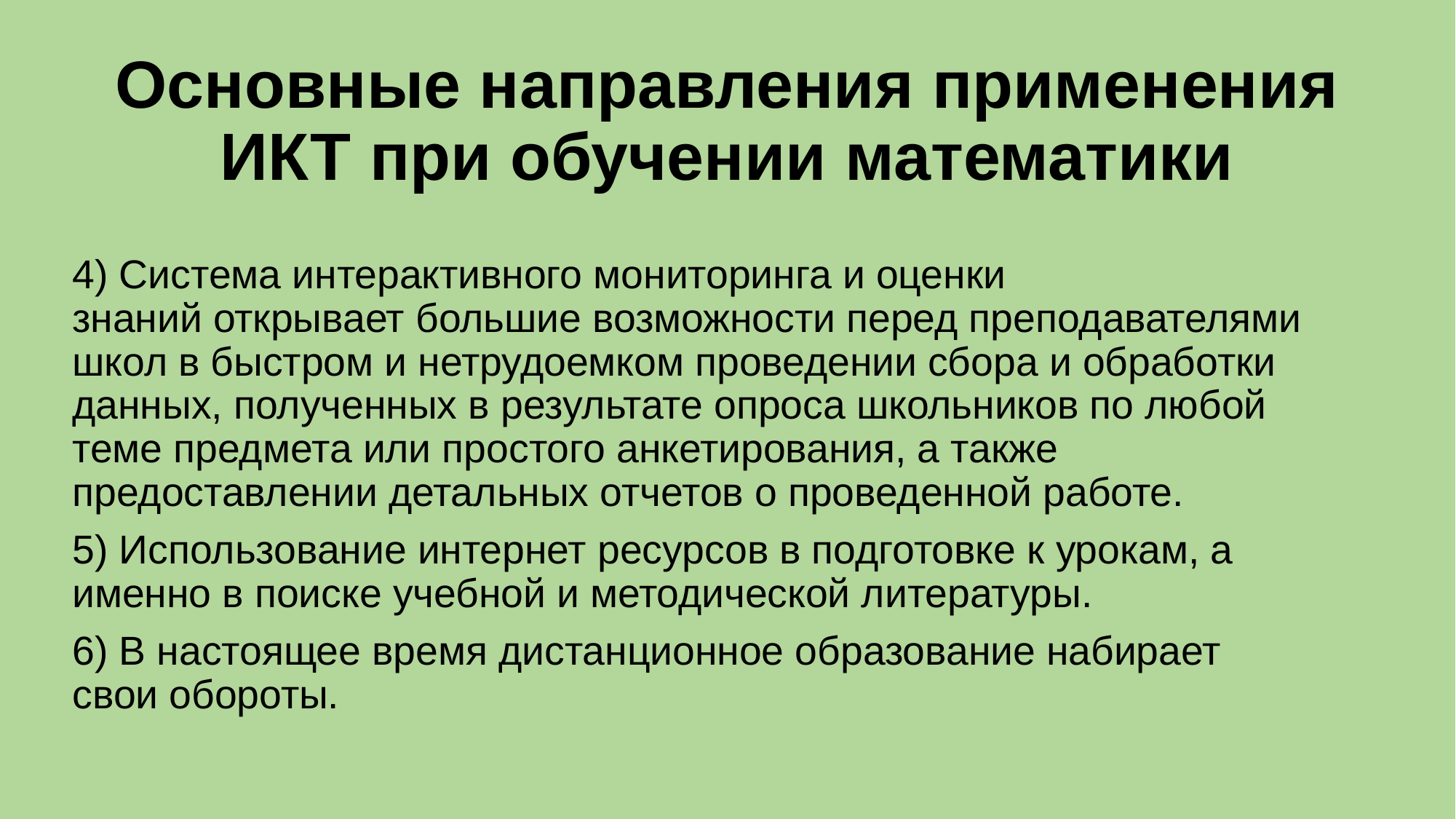

# Основные направления применения ИКТ при обучении математики
4) Система интерактивного мониторинга и оценки знаний открывает большие возможности перед преподавателями школ в быстром и нетрудоемком проведении сбора и обработки данных, полученных в результате опроса школьников по любой теме предмета или простого анкетирования, а также предоставлении детальных отчетов о проведенной работе.
5) Использование интернет ресурсов в подготовке к урокам, а именно в поиске учебной и методической литературы.
6) В настоящее время дистанционное образование набирает свои обороты.